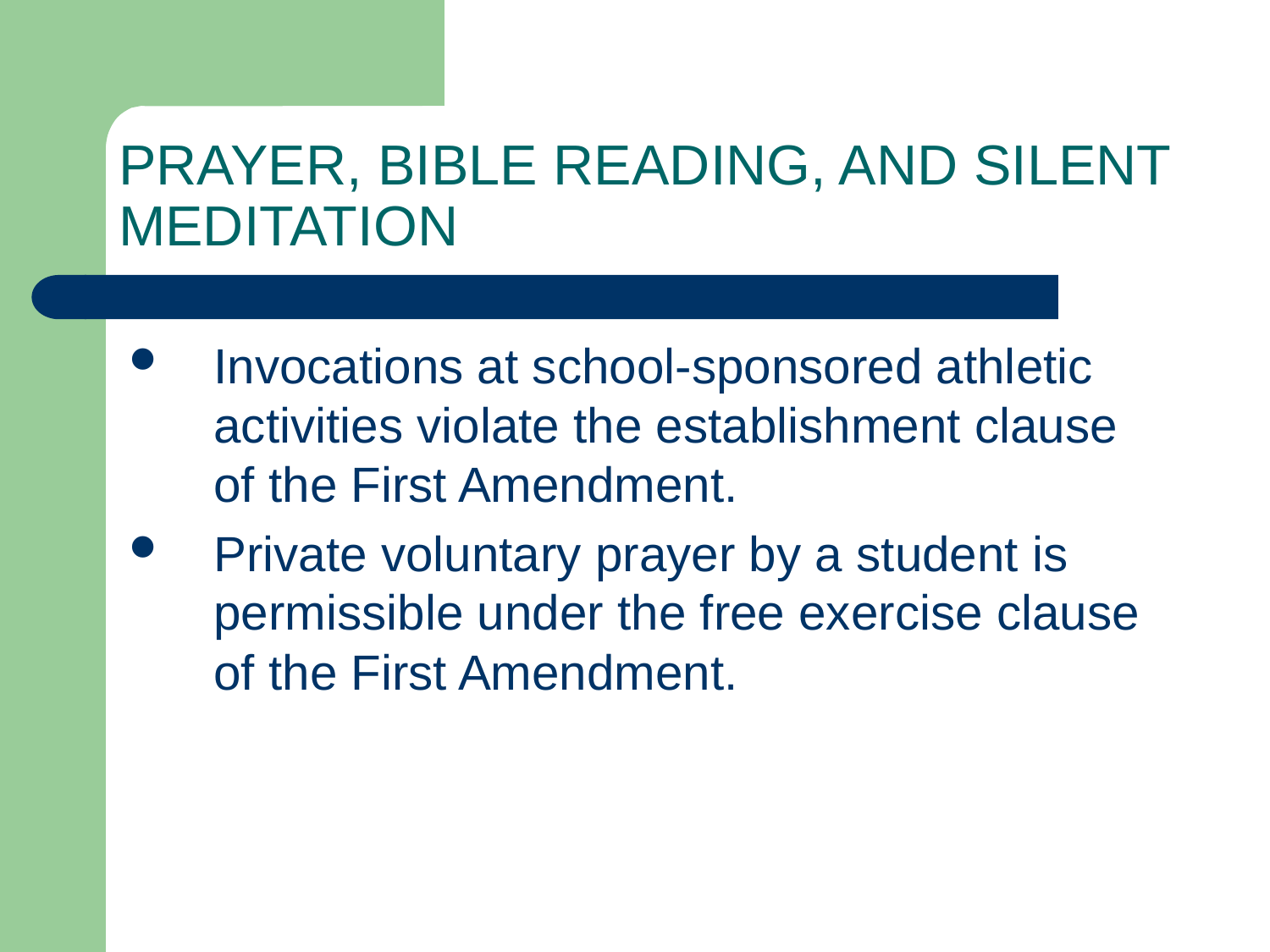

# PRAYER, BIBLE READING, AND SILENT MEDITATION
Invocations at school-sponsored athletic activities violate the establishment clause of the First Amendment.
Private voluntary prayer by a student is permissible under the free exercise clause of the First Amendment.